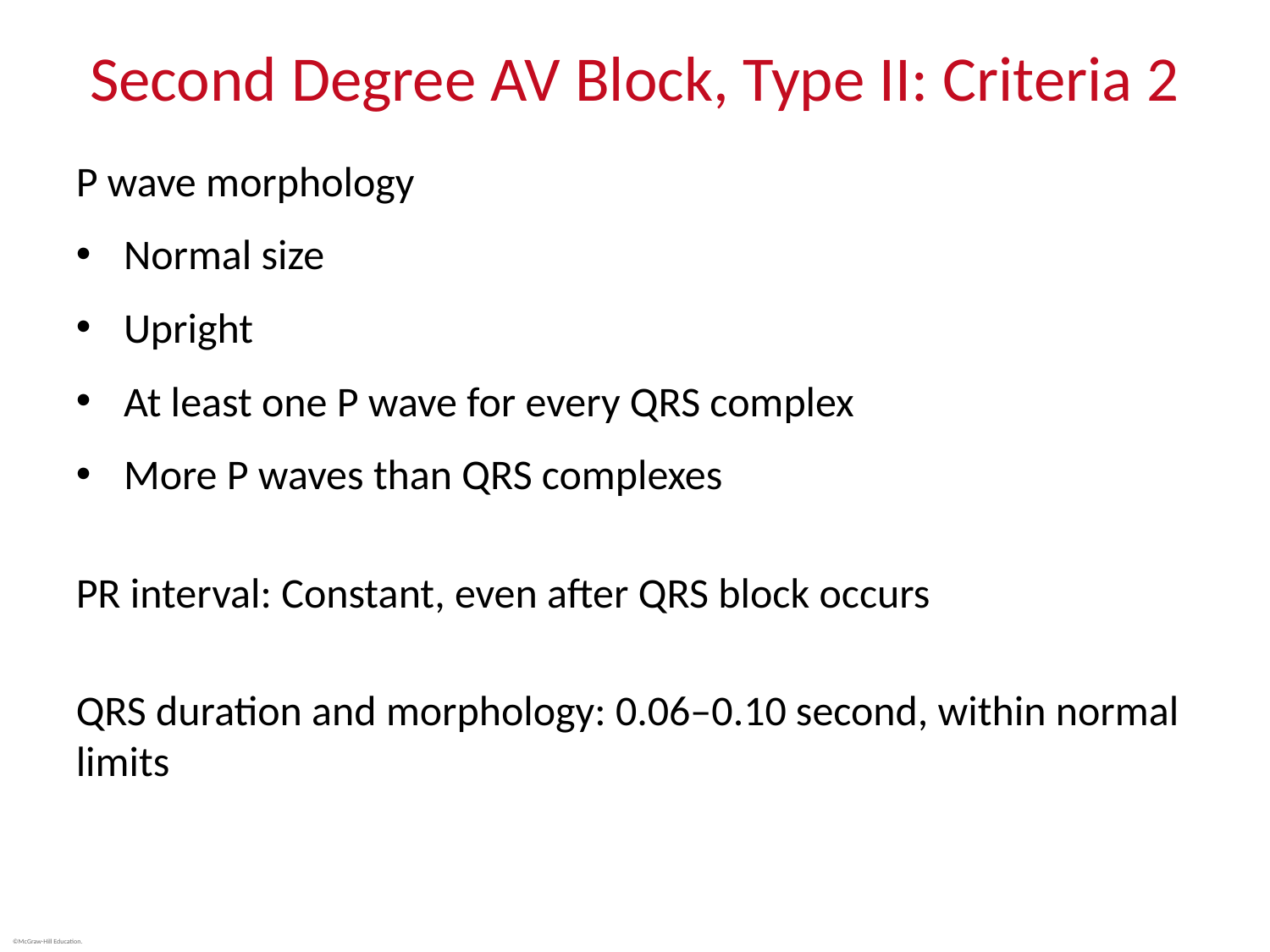

# Second Degree AV Block, Type II: Criteria 2
P wave morphology
Normal size
Upright
At least one P wave for every QRS complex
More P waves than QRS complexes
PR interval: Constant, even after QRS block occurs
QRS duration and morphology: 0.06‒0.10 second, within normal limits